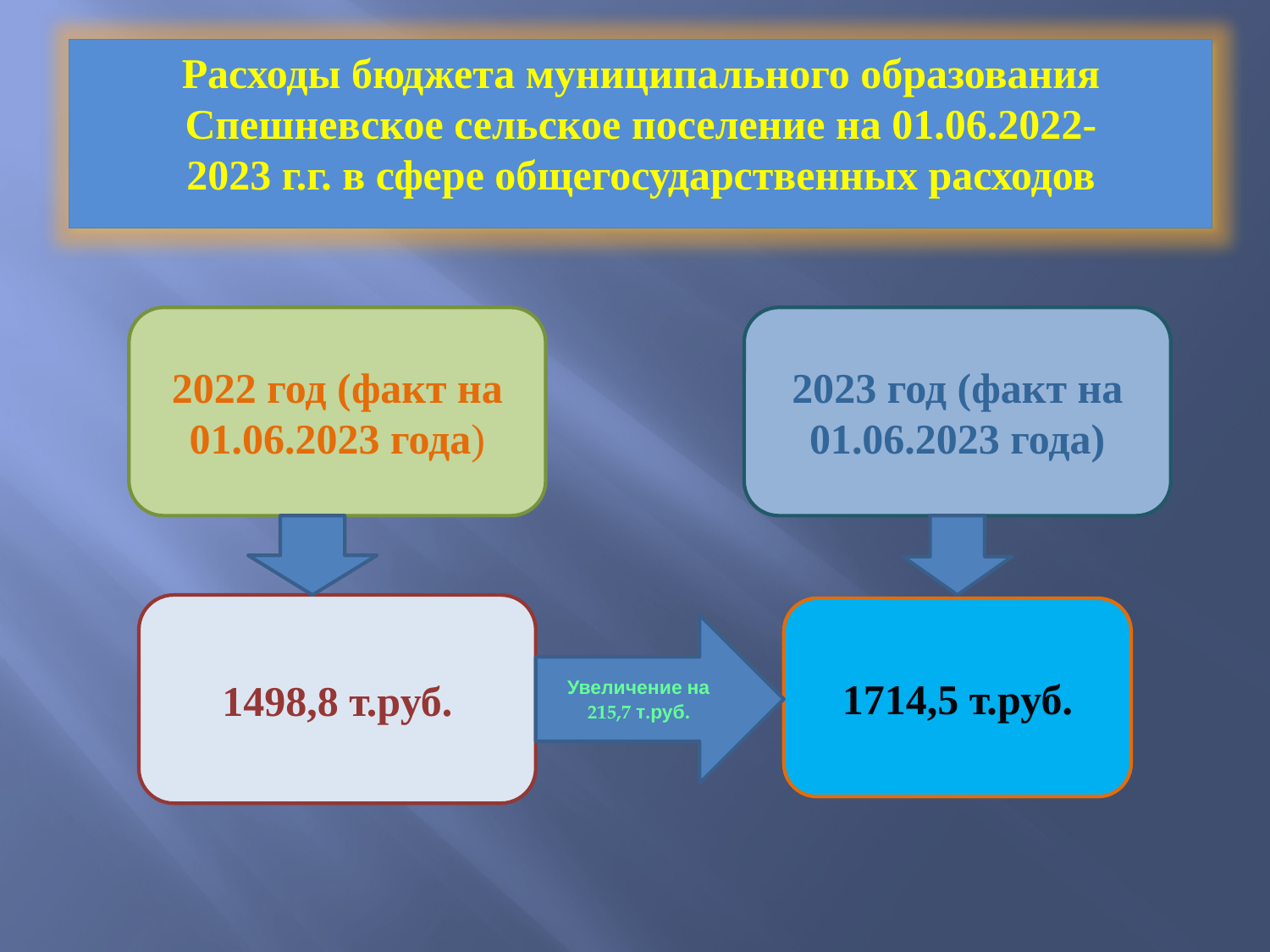

Расходы бюджета муниципального образования Спешневское сельское поселение на 01.06.2022-
2023 г.г. в сфере общегосударственных расходов
2022 год (факт на 01.06.2023 года)
2023 год (факт на 01.06.2023 года)

1498,8 т.руб.
1714,5 т.руб.
Увеличение на 215,7 т.руб.